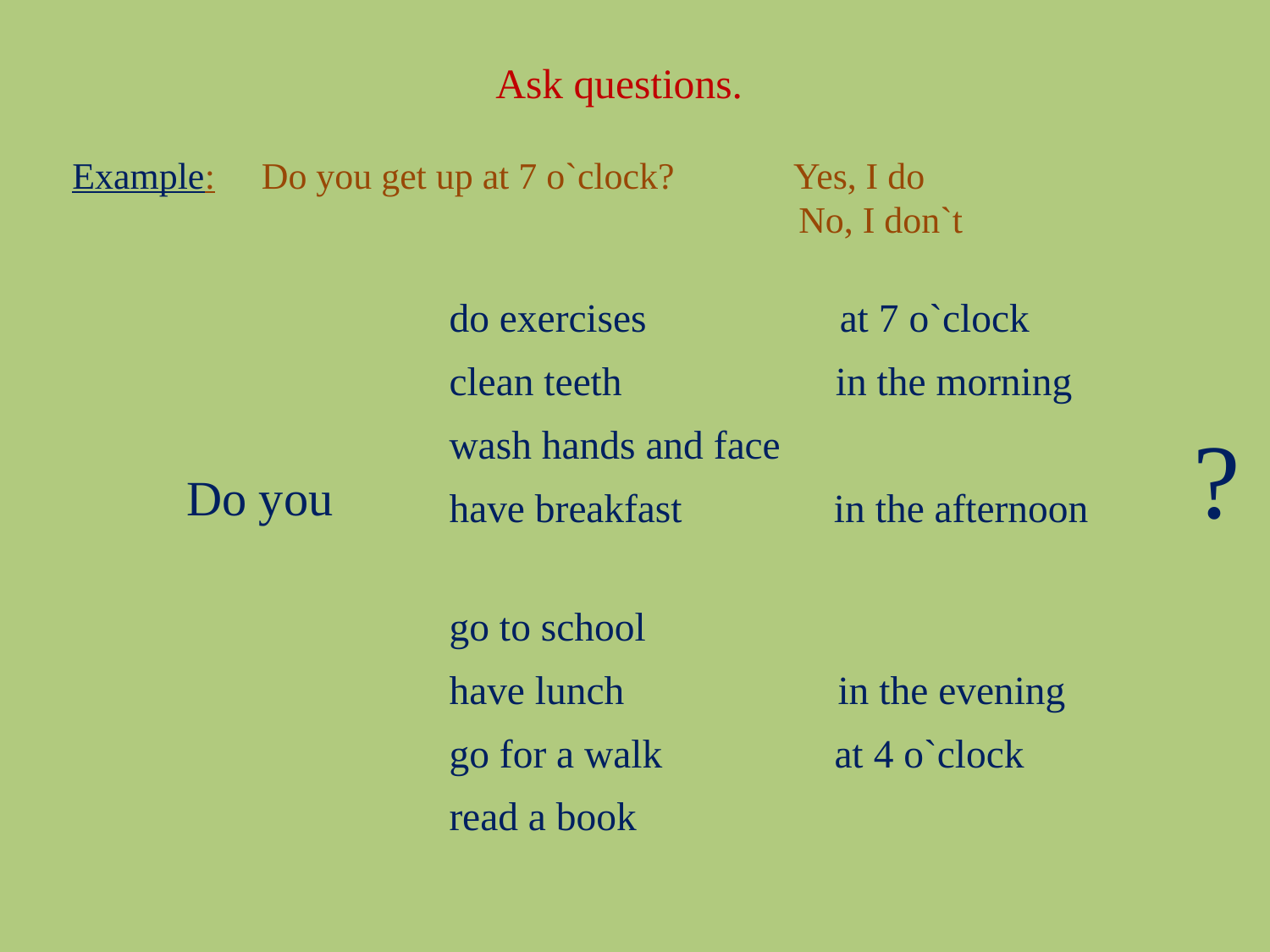

# Ask questions. Example:     Do you get up at 7 o`clock?             Yes, I do No, I don`t

         Do you

do exercises                   at 7 o`clock
clean teeth                     in the morning
wash hands and face
have breakfast               in the afternoon
go to school
have lunch                     in the evening
go for a walk                 at 4 o`clock
read a book

?